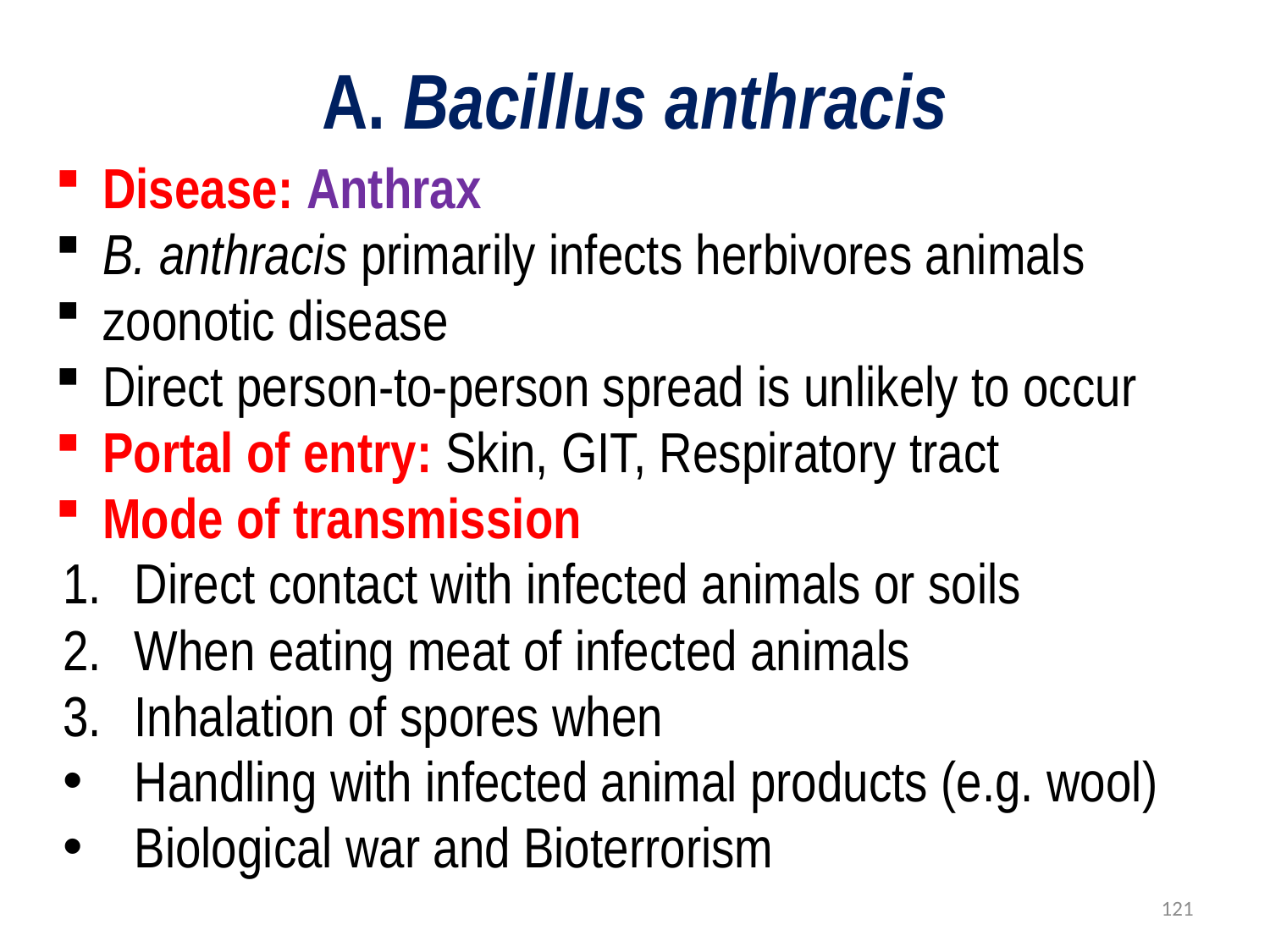

# A. Bacillus anthracis
Disease: Anthrax
B. anthracis primarily infects herbivores animals
zoonotic disease
Direct person-to-person spread is unlikely to occur
Portal of entry: Skin, GIT, Respiratory tract
Mode of transmission
Direct contact with infected animals or soils
When eating meat of infected animals
Inhalation of spores when
Handling with infected animal products (e.g. wool)
Biological war and Bioterrorism

121